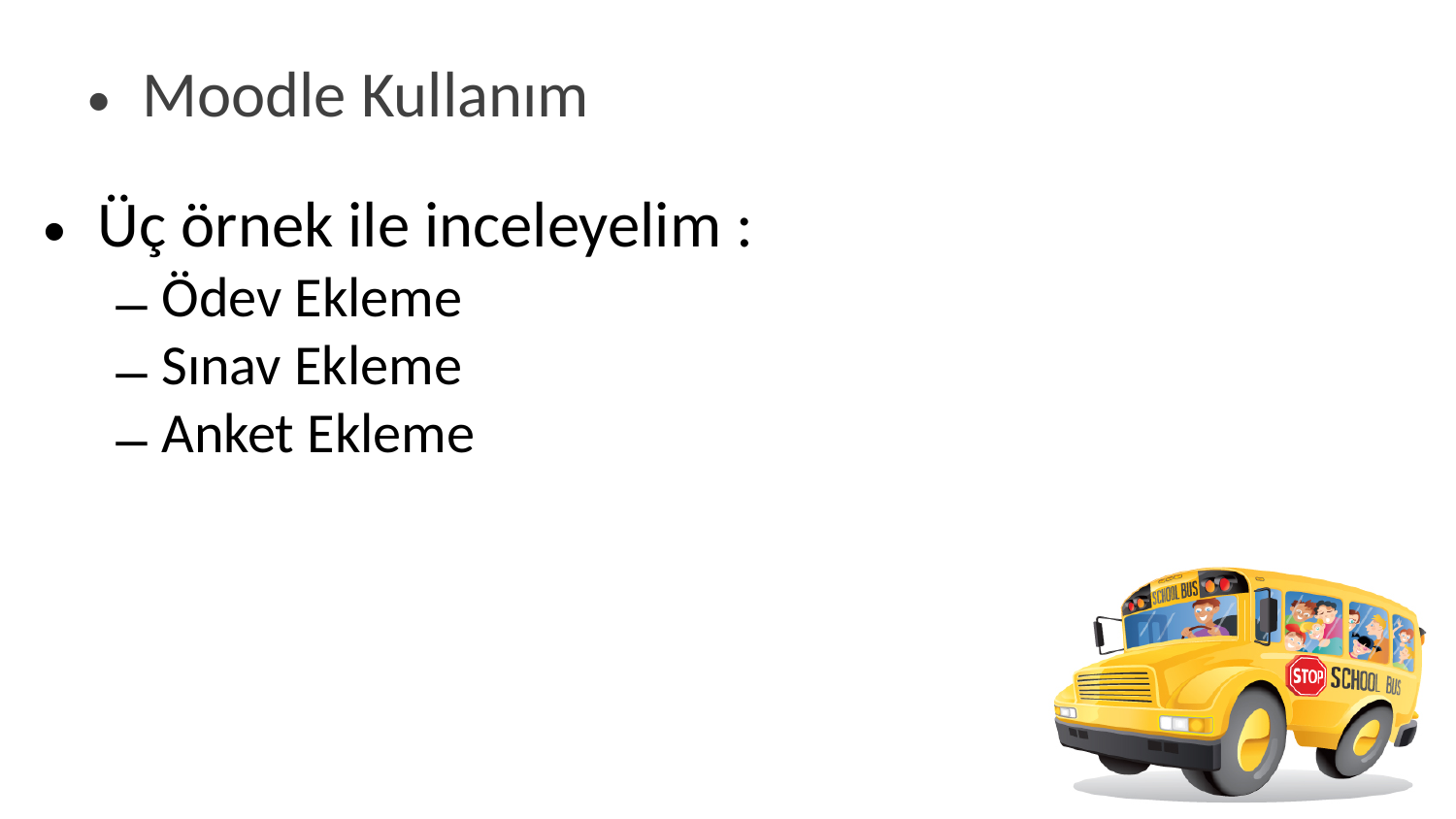

Moodle Kullanım
Üç örnek ile inceleyelim :
Ödev Ekleme
Sınav Ekleme
Anket Ekleme